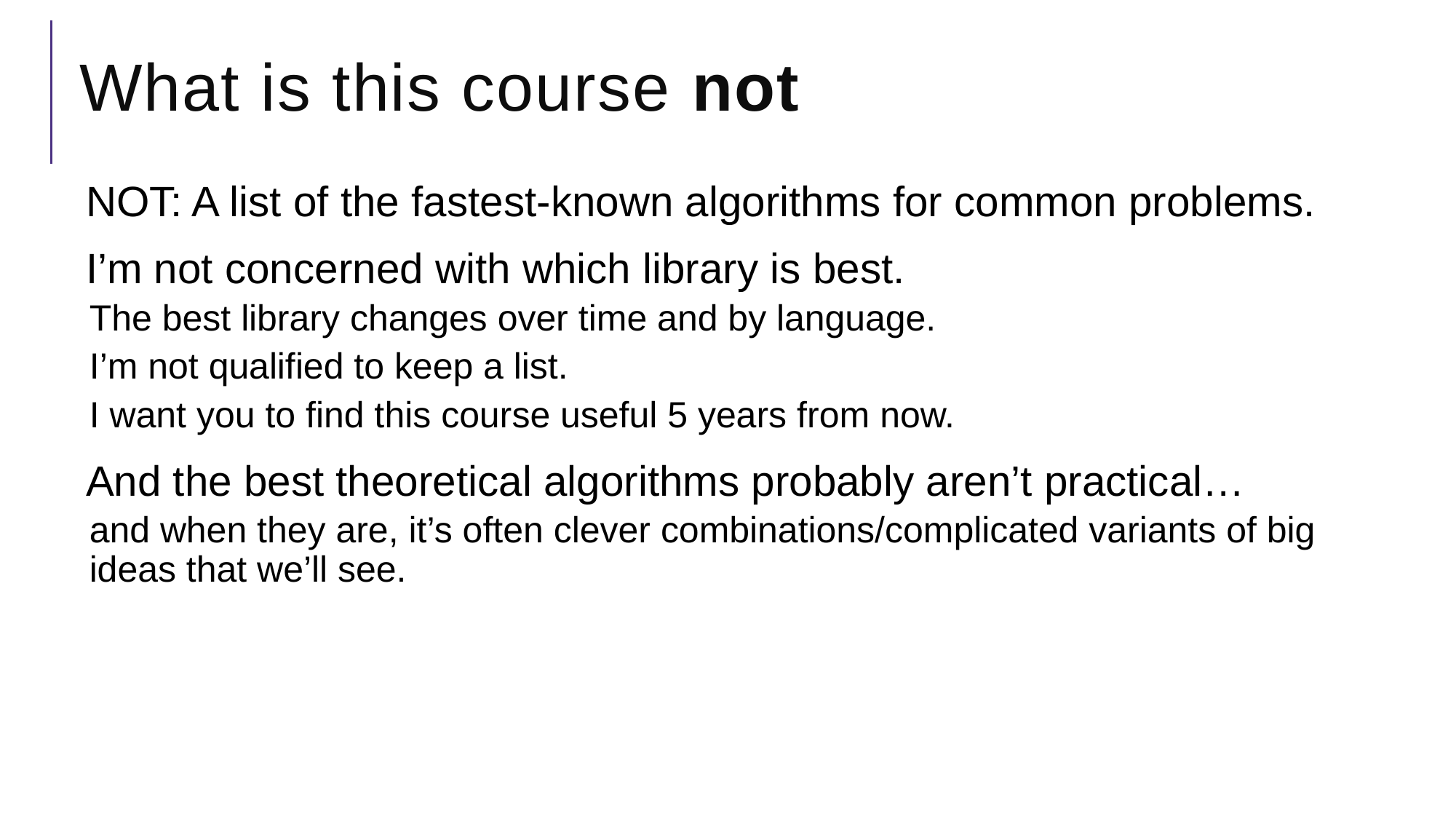

# What is this course not
NOT: A list of the fastest-known algorithms for common problems.
I’m not concerned with which library is best.
The best library changes over time and by language.
I’m not qualified to keep a list.
I want you to find this course useful 5 years from now.
And the best theoretical algorithms probably aren’t practical…
and when they are, it’s often clever combinations/complicated variants of big ideas that we’ll see.